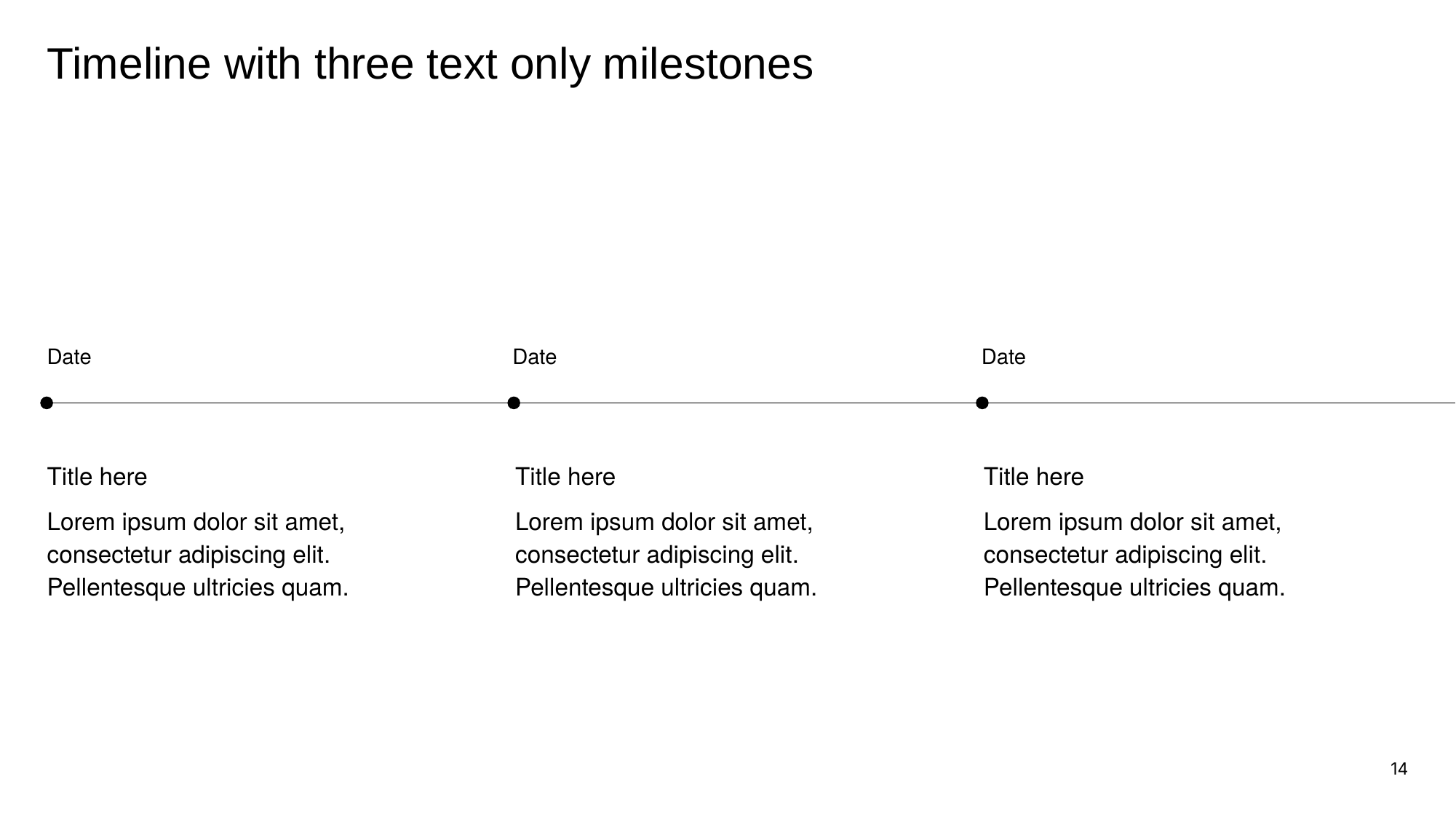

# Timeline with three text only milestones
Date
Date
Date

Title here
Lorem ipsum dolor sit amet, consectetur adipiscing elit. Pellentesque ultricies quam.
Title here
Lorem ipsum dolor sit amet, consectetur adipiscing elit. Pellentesque ultricies quam.
Title here
Lorem ipsum dolor sit amet, consectetur adipiscing elit. Pellentesque ultricies quam.

14